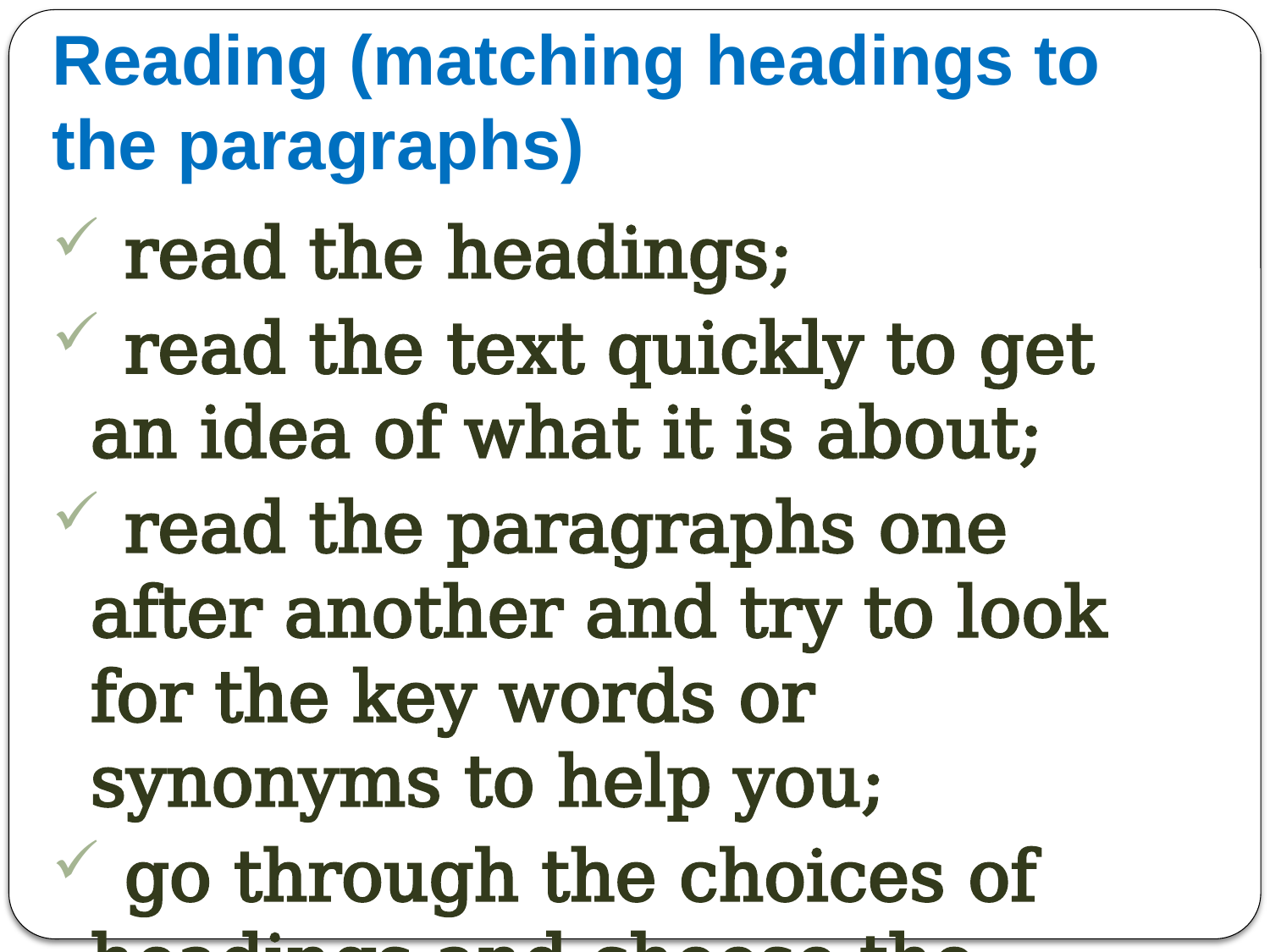

# Reading (matching headings to the paragraphs)
 read the headings;
 read the text quickly to get an idea of what it is about;
 read the paragraphs one after another and try to look for the key words or synonyms to help you;
 go through the choices of headings and choose the one.